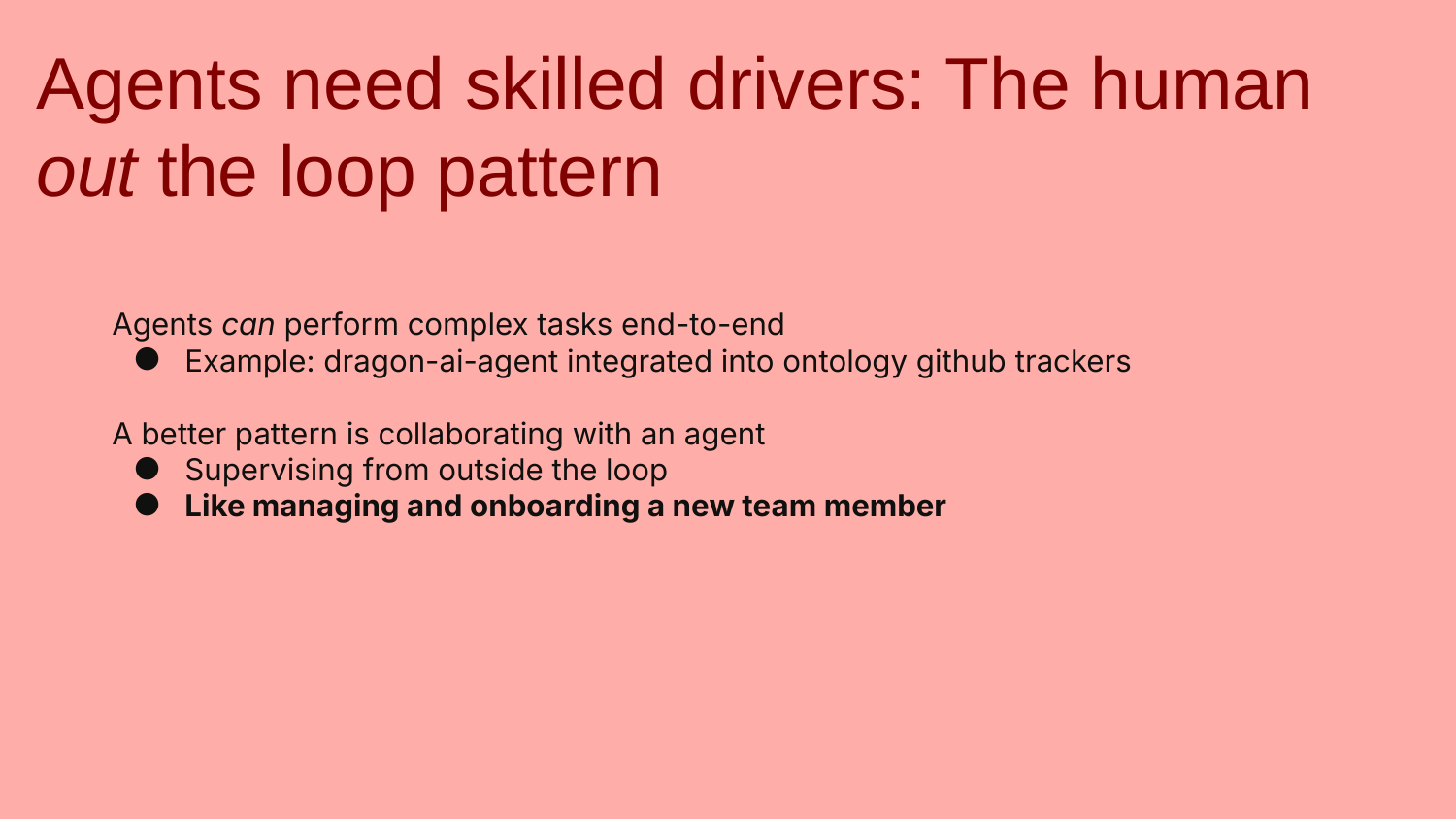

# Agents need skilled drivers: The human out the loop pattern
Agents can perform complex tasks end-to-end
Example: dragon-ai-agent integrated into ontology github trackers

A better pattern is collaborating with an agent
Supervising from outside the loop
Like managing and onboarding a new team member